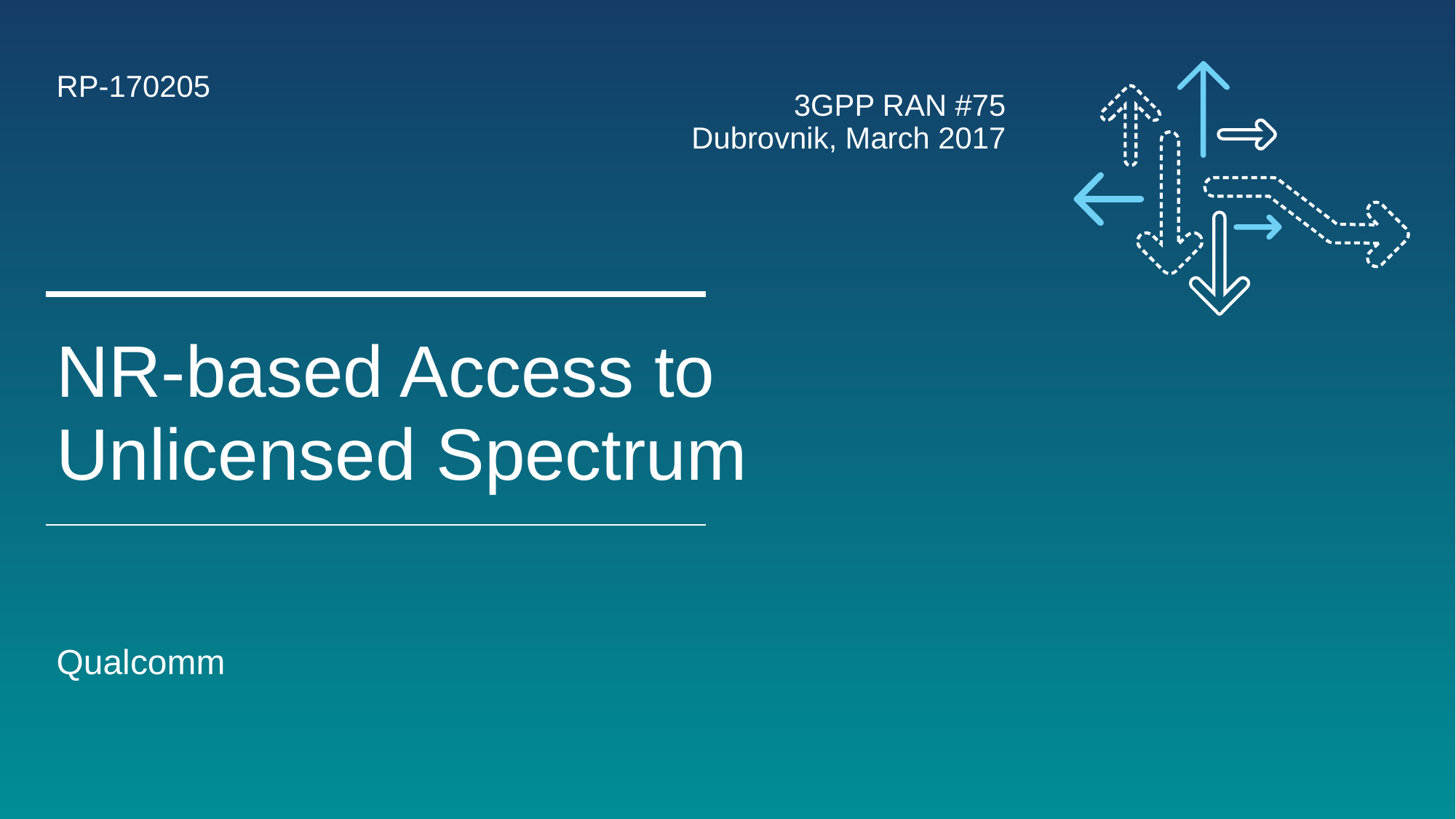

RP-170205
3GPP RAN #75
Dubrovnik, March 2017
NR-based Access to
Unlicensed Spectrum
Qualcomm